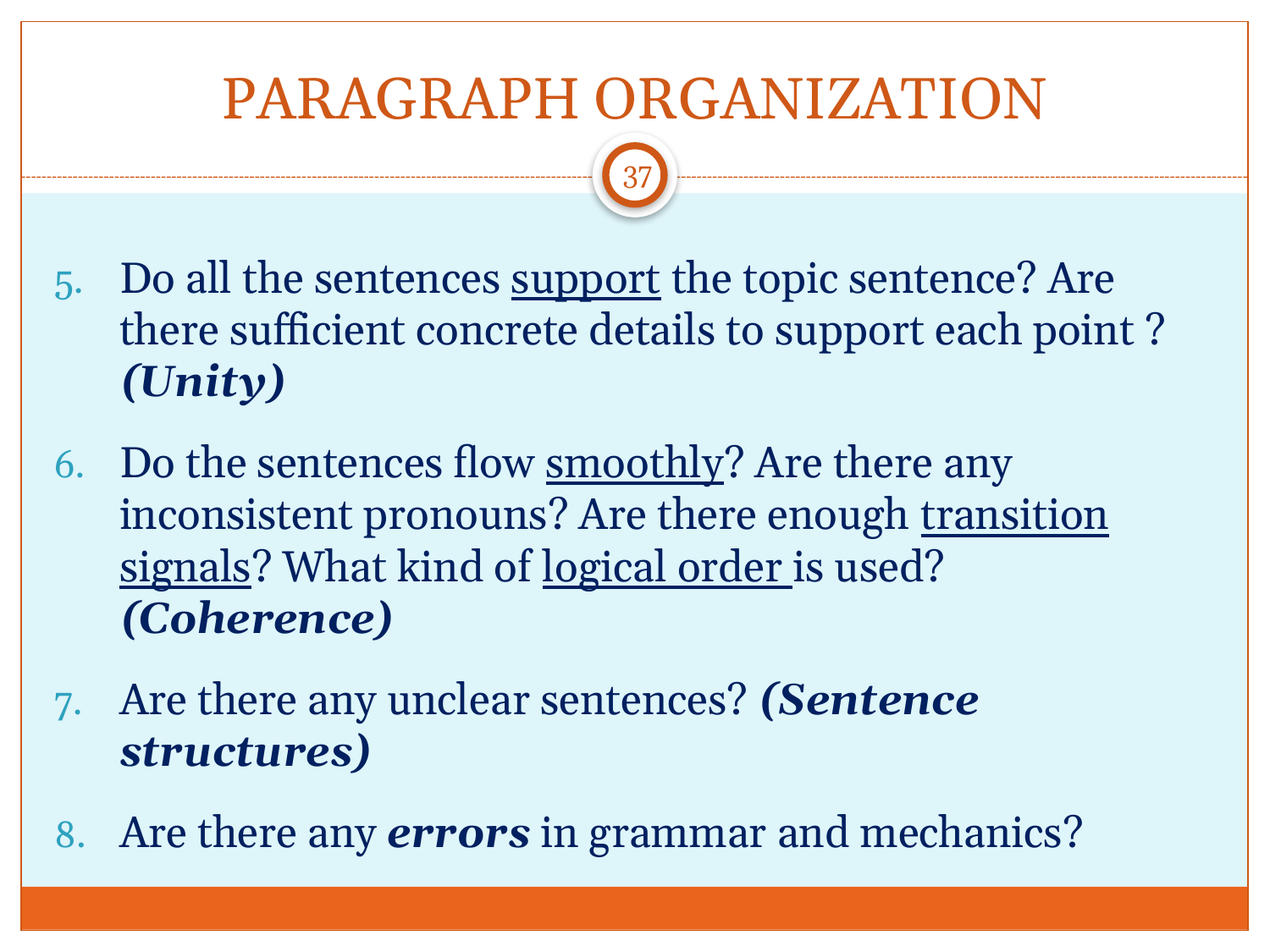

# PARAGRAPH ORGANIZATION
37
Do all the sentences support the topic sentence? Are there sufficient concrete details to support each point ? (Unity)
Do the sentences flow smoothly? Are there any inconsistent pronouns? Are there enough transition signals? What kind of logical order is used? (Coherence)
Are there any unclear sentences? (Sentence structures)
Are there any errors in grammar and mechanics?